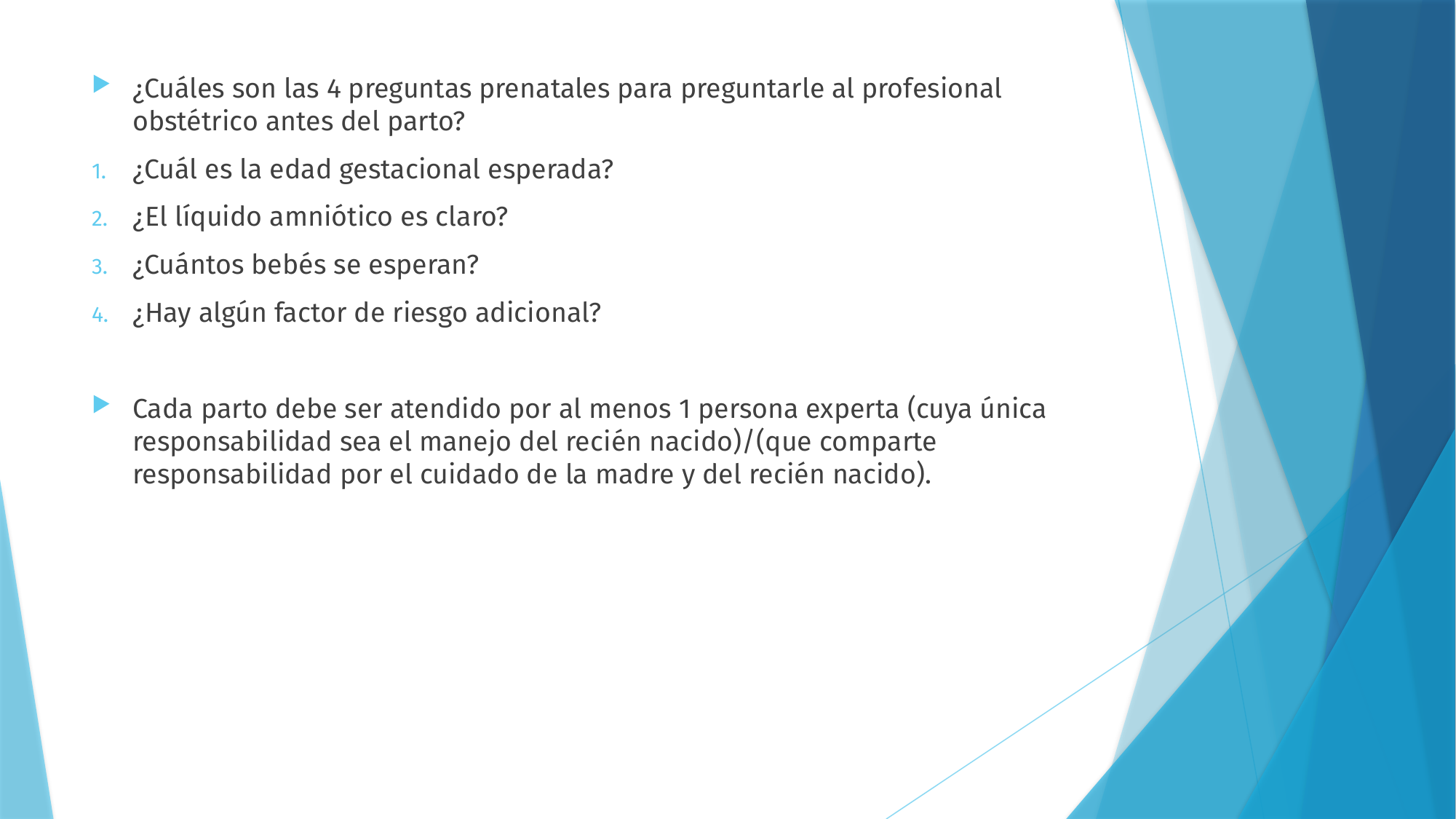

¿Cuáles son las 4 preguntas prenatales para preguntarle al profesional obstétrico antes del parto?
¿Cuál es la edad gestacional esperada?
¿El líquido amniótico es claro?
¿Cuántos bebés se esperan?
¿Hay algún factor de riesgo adicional?

Cada parto debe ser atendido por al menos 1 persona experta (cuya única responsabilidad sea el manejo del recién nacido)/(que comparte responsabilidad por el cuidado de la madre y del recién nacido).